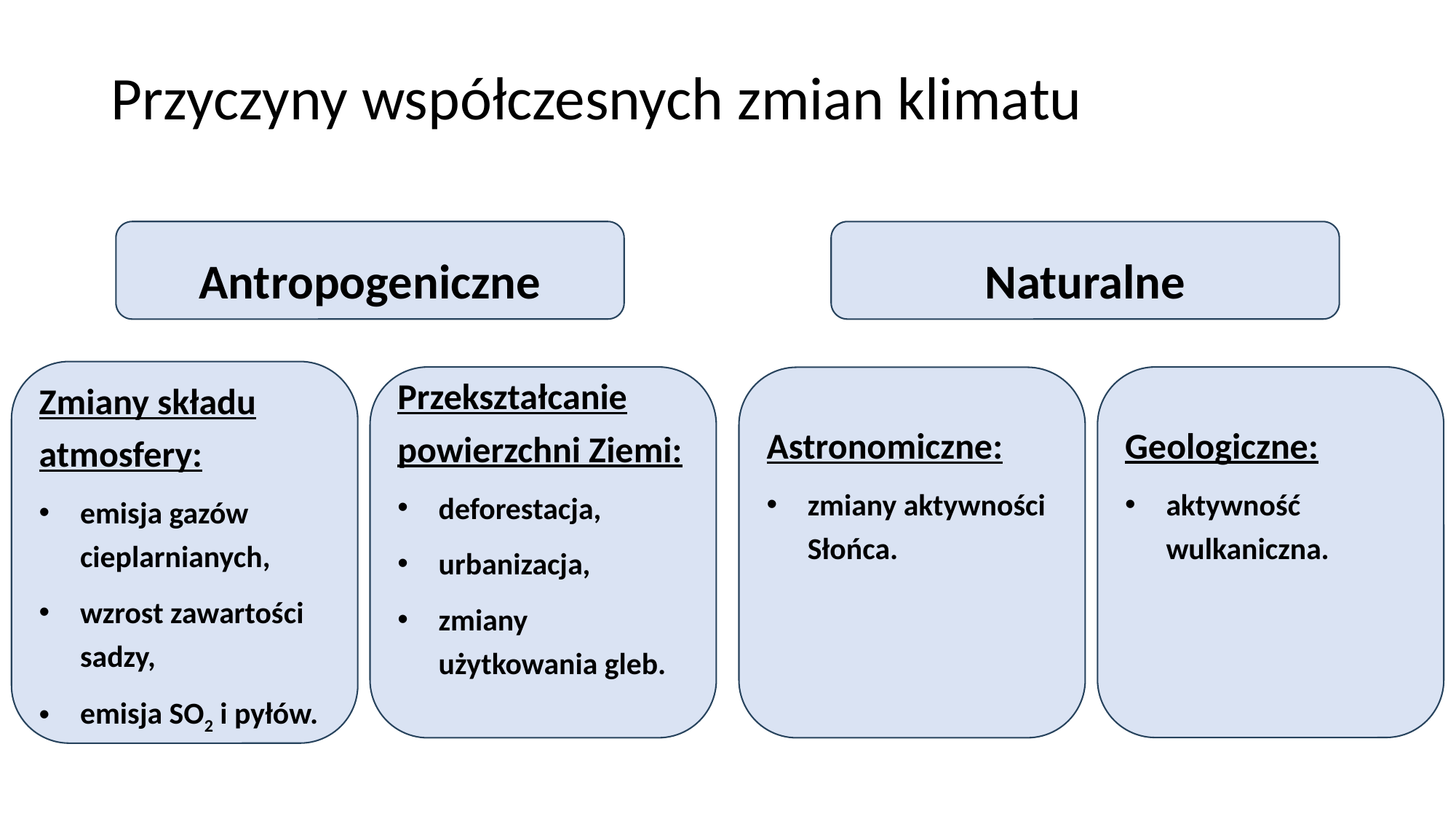

# Przyczyny współczesnych zmian klimatu
Antropogeniczne
Naturalne
Zmiany składu atmosfery:
emisja gazów cieplarnianych,
wzrost zawartości sadzy,
emisja SO2 i pyłów.
Przekształcanie powierzchni Ziemi:
deforestacja,
urbanizacja,
zmiany użytkowania gleb.

Geologiczne:
aktywność wulkaniczna.

Astronomiczne:
zmiany aktywności Słońca.